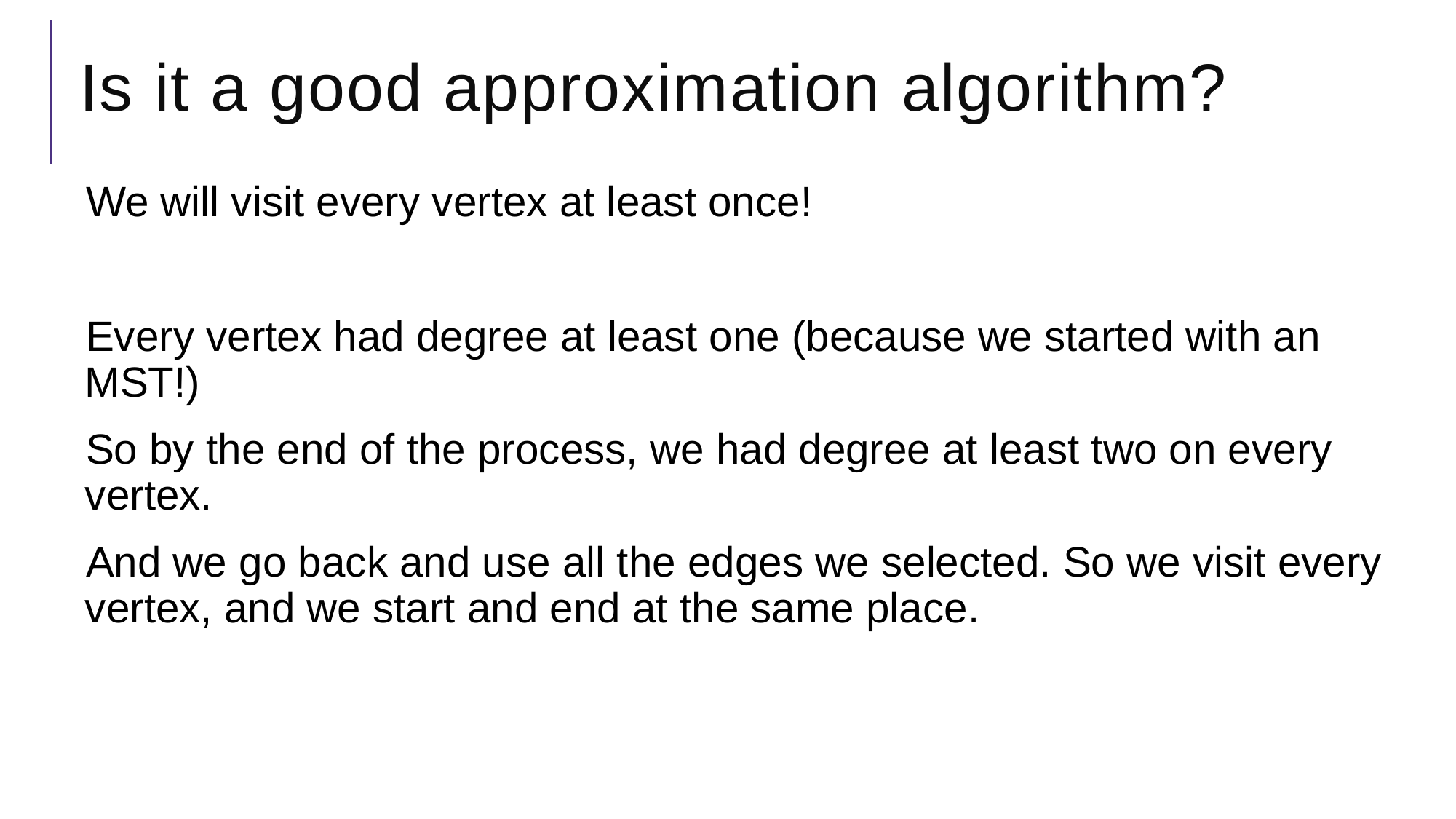

# Is it a good approximation algorithm?
We will visit every vertex at least once!

Every vertex had degree at least one (because we started with an MST!)
So by the end of the process, we had degree at least two on every vertex.
And we go back and use all the edges we selected. So we visit every vertex, and we start and end at the same place.